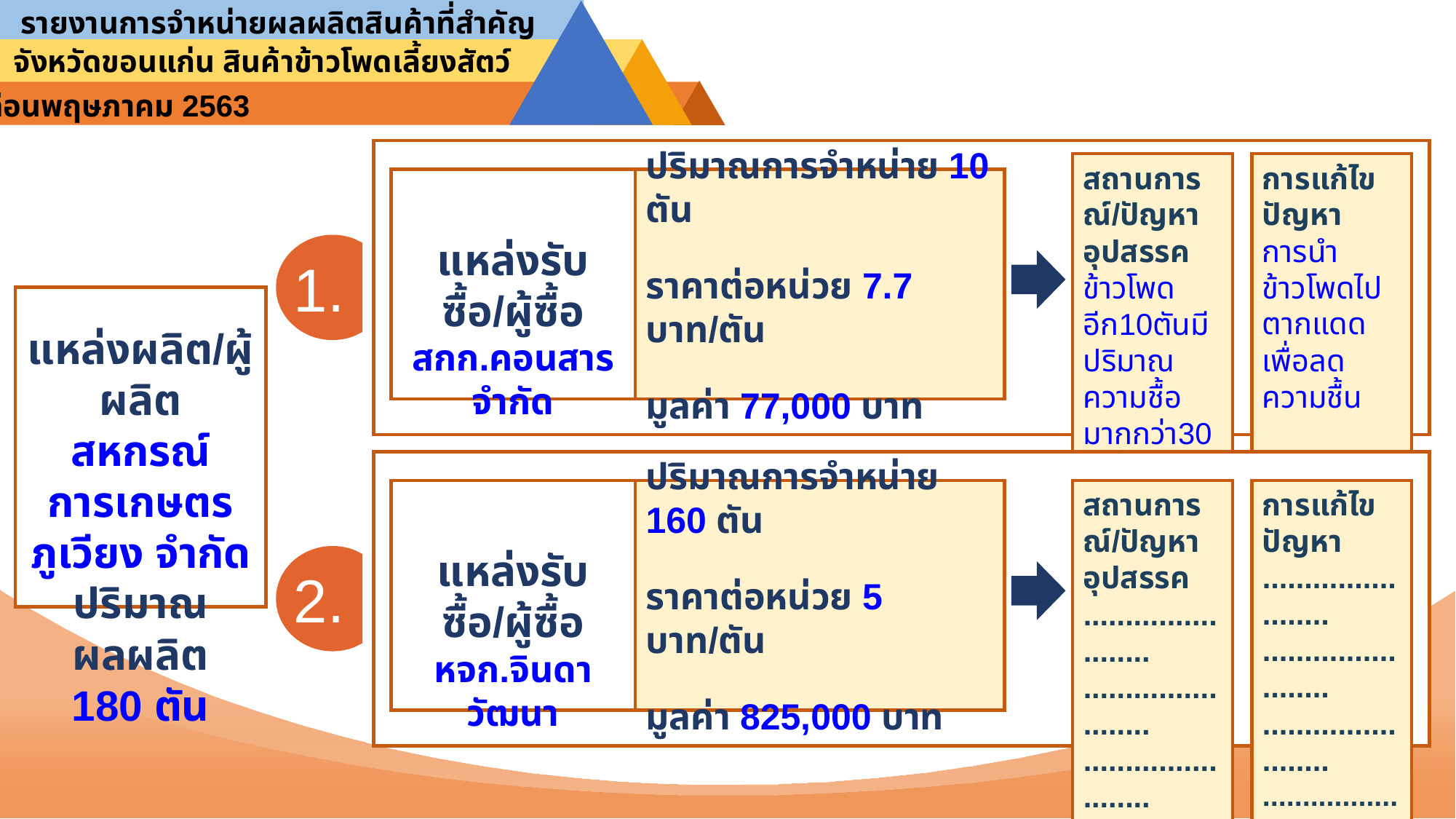

รายงานการจำหน่ายผลผลิตสินค้าที่สำคัญของจังหวัด ปี 2563

จังหวัดขอนแก่น สินค้าข้าวโพดเลี้ยงสัตว์

เดือนพฤษภาคม 2563

การแก้ไขปัญหา
การนำข้าวโพดไปตากแดดเพื่อลดความชื้น

สถานการณ์/ปัญหาอุปสรรค
ข้าวโพดอีก10ตันมีปริมาณความชื้อมากกว่า30%ซึ่งไม่อยู่ในเกณฑ์การรับซื้อ

แหล่งรับซื้อ/ผู้ซื้อ
สกก.คอนสาร จำกัด
ปริมาณการจำหน่าย 10 ตัน

ราคาต่อหน่วย 7.7 บาท/ตัน

มูลค่า 77,000 บาท
1.

แหล่งผลิต/ผู้ผลิต
สหกรณ์การเกษตร
ภูเวียง จำกัด
ปริมาณผลผลิต
180 ตัน

การแก้ไขปัญหา
........................
........................
........................
..........................

แหล่งรับซื้อ/ผู้ซื้อ
หจก.จินดาวัฒนา
ปริมาณการจำหน่าย 160 ตัน

ราคาต่อหน่วย 5 บาท/ตัน

มูลค่า 825,000 บาท
สถานการณ์/ปัญหาอุปสรรค
........................
........................
........................

2.